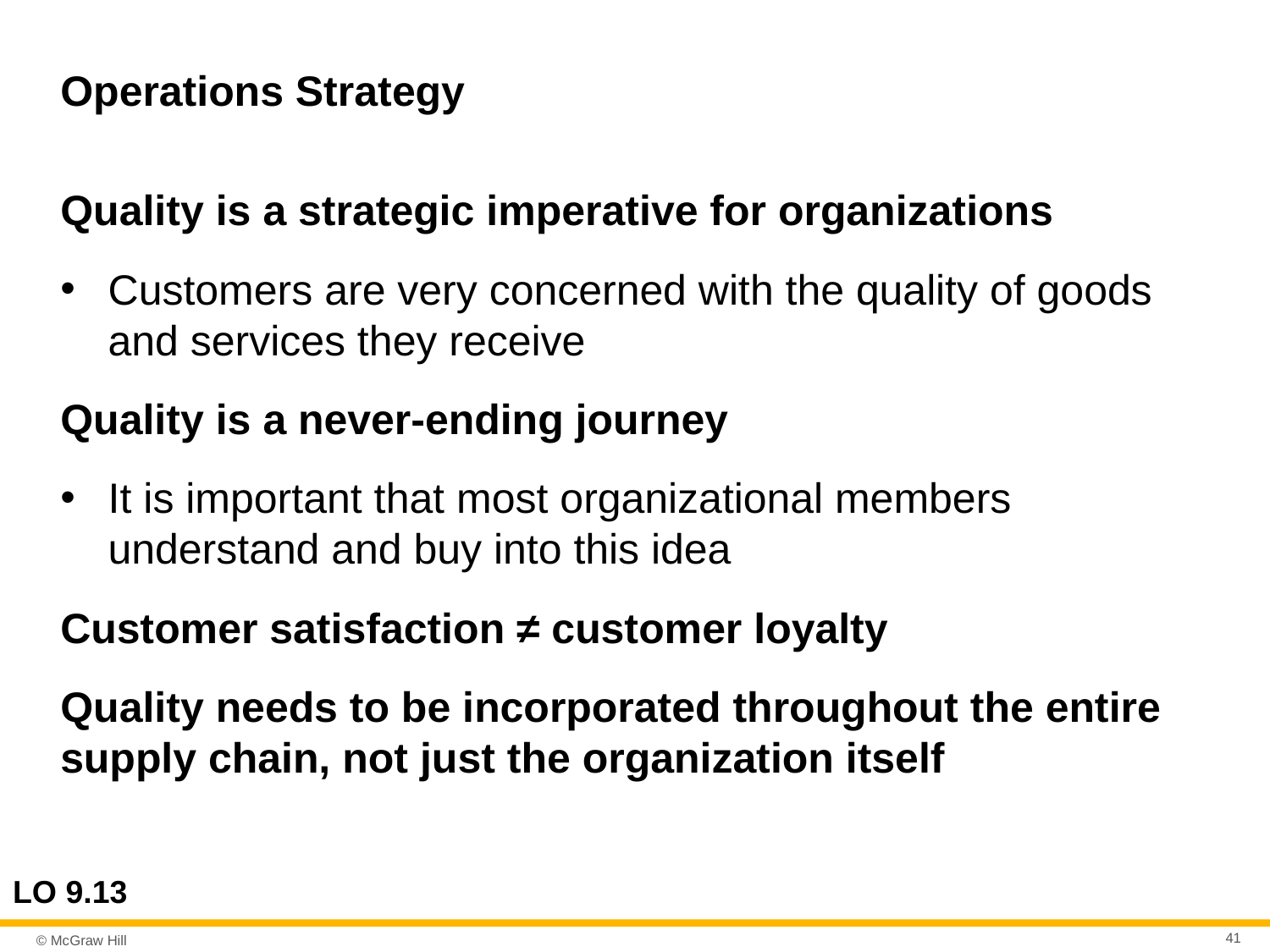

# Operations Strategy
Quality is a strategic imperative for organizations
Customers are very concerned with the quality of goods and services they receive
Quality is a never-ending journey
It is important that most organizational members understand and buy into this idea
Customer satisfaction ≠ customer loyalty
Quality needs to be incorporated throughout the entire supply chain, not just the organization itself
LO 9.13